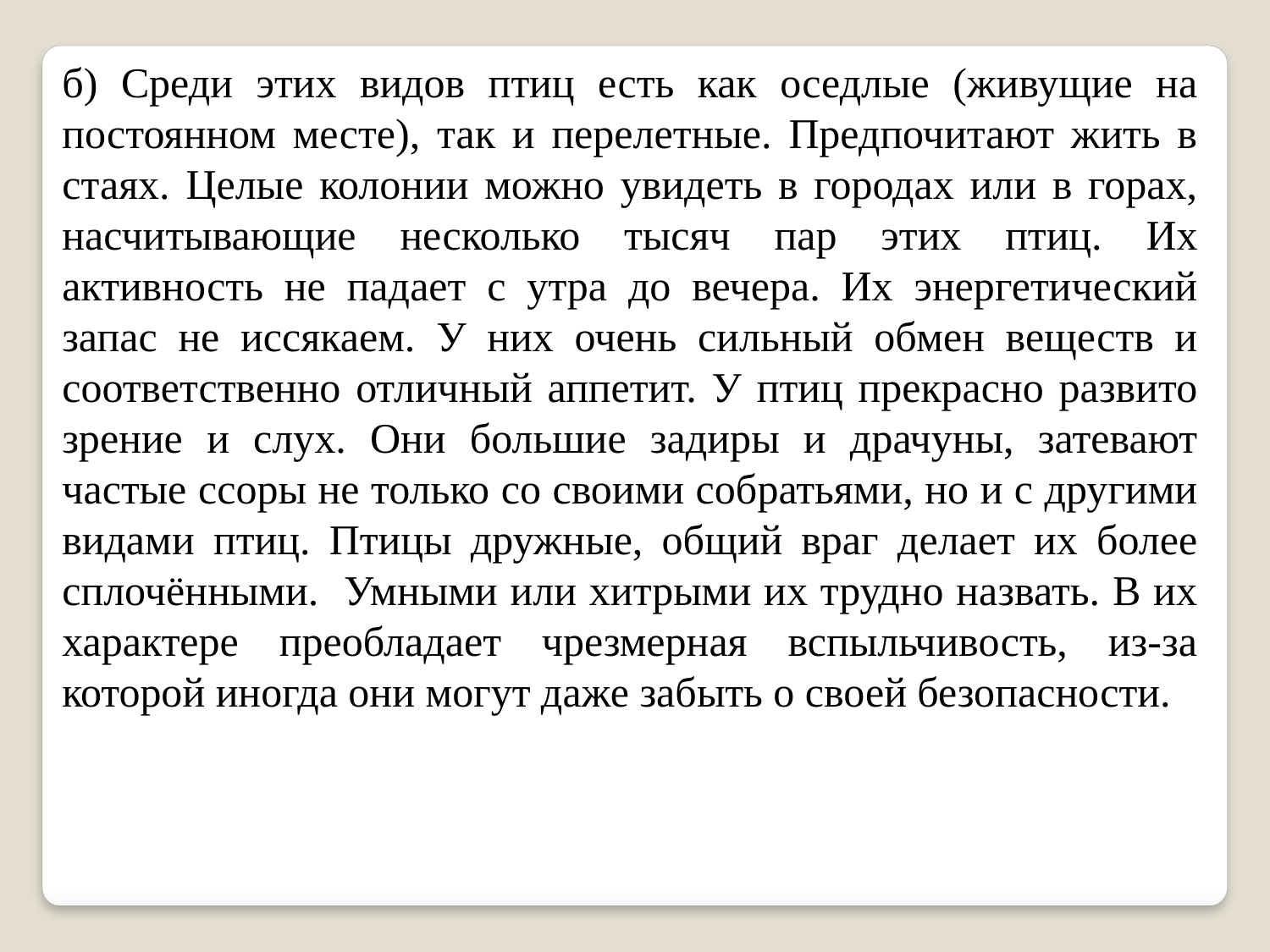

б) Среди этих видов птиц есть как оседлые (живущие на постоянном месте), так и перелетные. Предпочитают жить в стаях. Целые колонии можно увидеть в городах или в горах, насчитывающие несколько тысяч пар этих птиц. Их активность не падает с утра до вечера. Их энергетический запас не иссякаем. У них очень сильный обмен веществ и соответственно отличный аппетит. У птиц прекрасно развито зрение и слух. Они большие задиры и драчуны, затевают частые ссоры не только со своими собратьями, но и с другими видами птиц. Птицы дружные, общий враг делает их более сплочёнными.  Умными или хитрыми их трудно назвать. В их характере преобладает чрезмерная вспыльчивость, из-за которой иногда они могут даже забыть о своей безопасности.